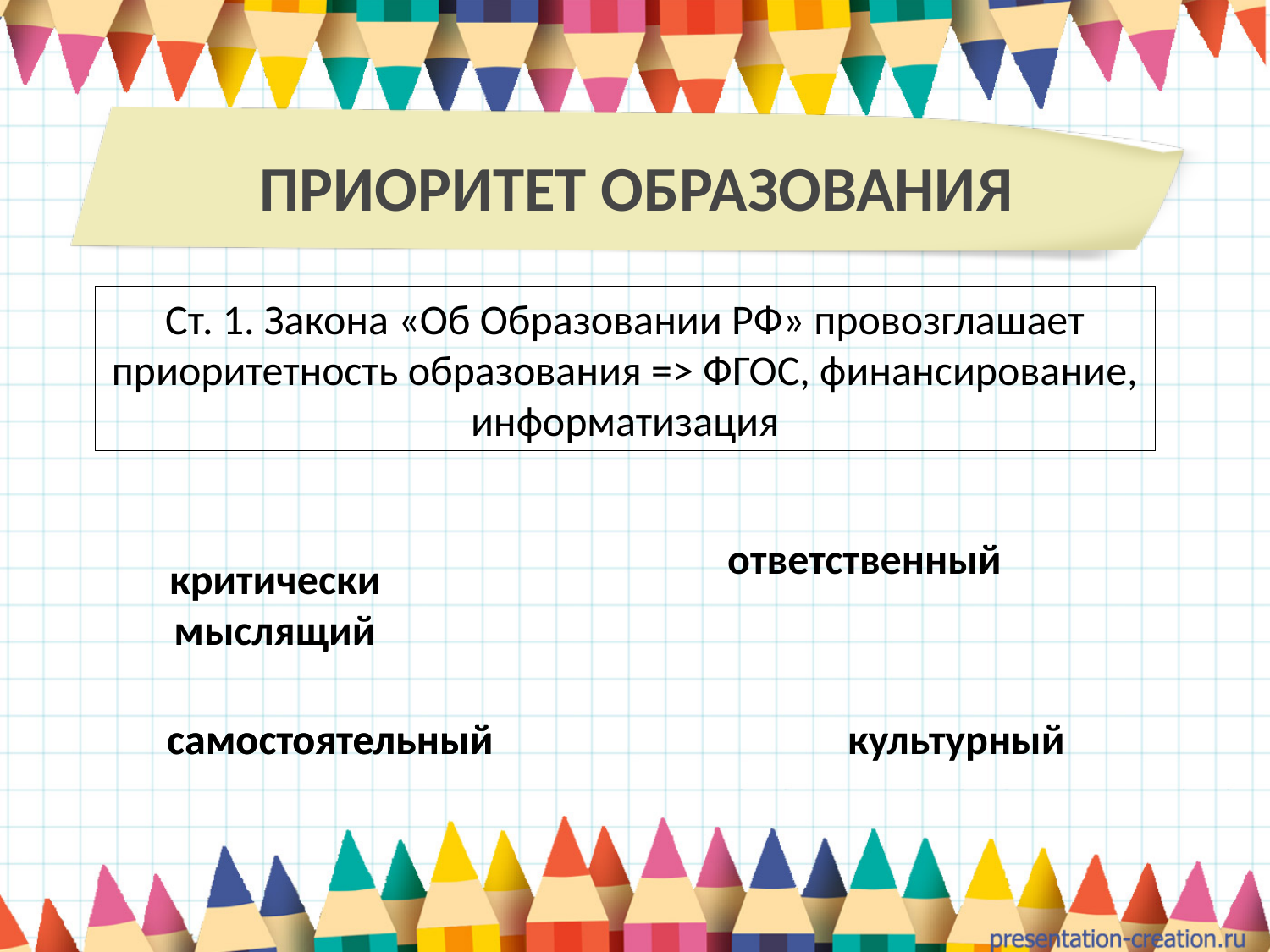

ПРИОРИТЕТ ОБРАЗОВАНИЯ
Ст. 1. Закона «Об Образовании РФ» провозглашает приоритетность образования => ФГОС, финансирование, информатизация
ответственный
критически мыслящий
самостоятельный
самостоятельный
культурный